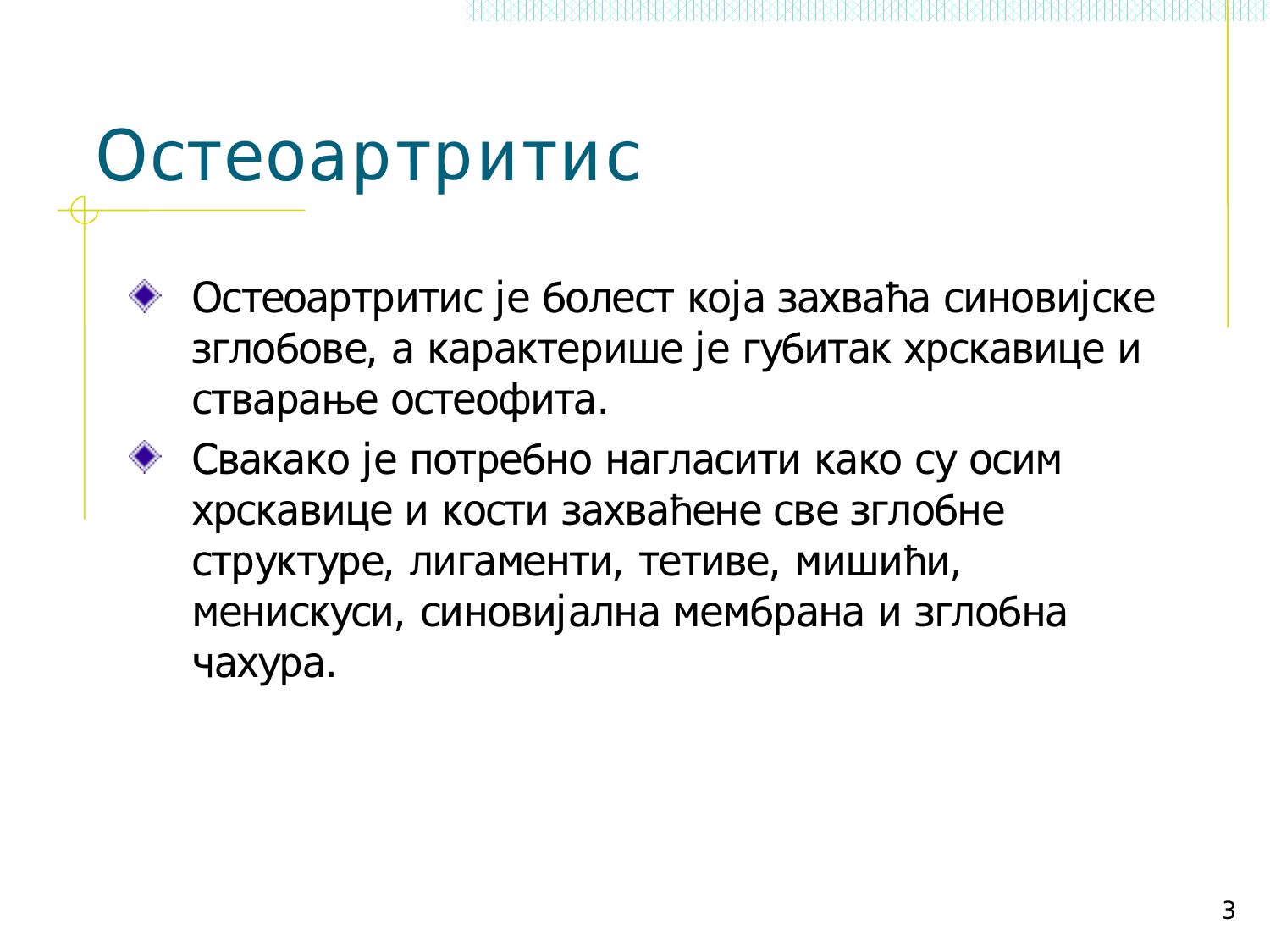

# Остеоартритис
Остеоартритис је болест која захваћа синовијске зглобове, а карактерише је губитак хрскавице и стварање остеофита.
Свакако је потребно нагласити како су осим хрскавице и кости захваћене све зглобне структуре, лигаменти, тетиве, мишићи, менискуси, синовијална мембрана и зглобна чахура.
3